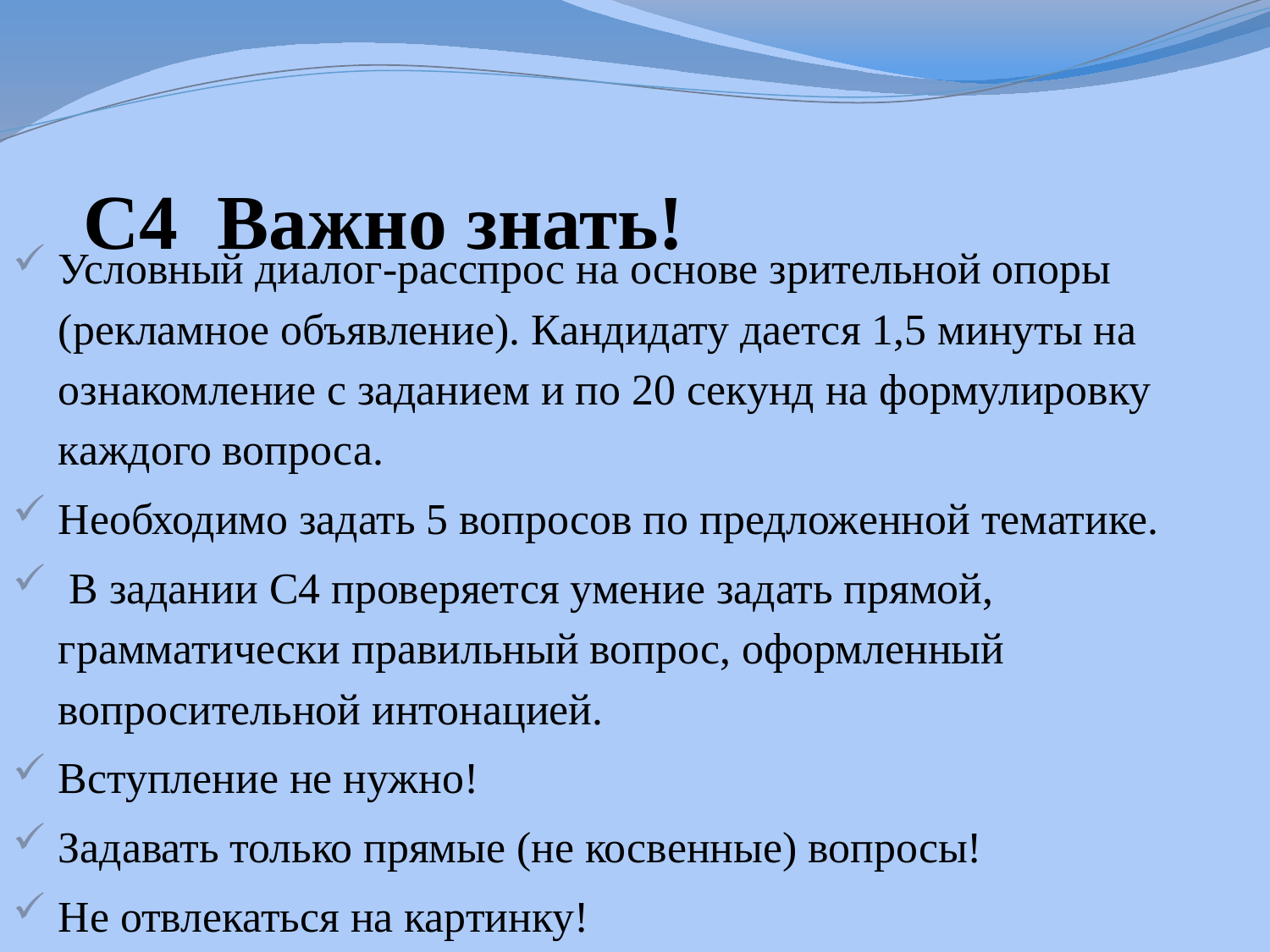

# С4  Важно знать!
Условный диалог-расспрос на основе зрительной опоры (рекламное объявление). Кандидату дается 1,5 минуты на ознакомление с заданием и по 20 секунд на формулировку каждого вопроса.
Необходимо задать 5 вопросов по предложенной тематике.
 В задании С4 проверяется умение задать прямой, грамматически правильный вопрос, оформленный вопросительной интонацией.
Вступление не нужно!
Задавать только прямые (не косвенные) вопросы!
Не отвлекаться на картинку!